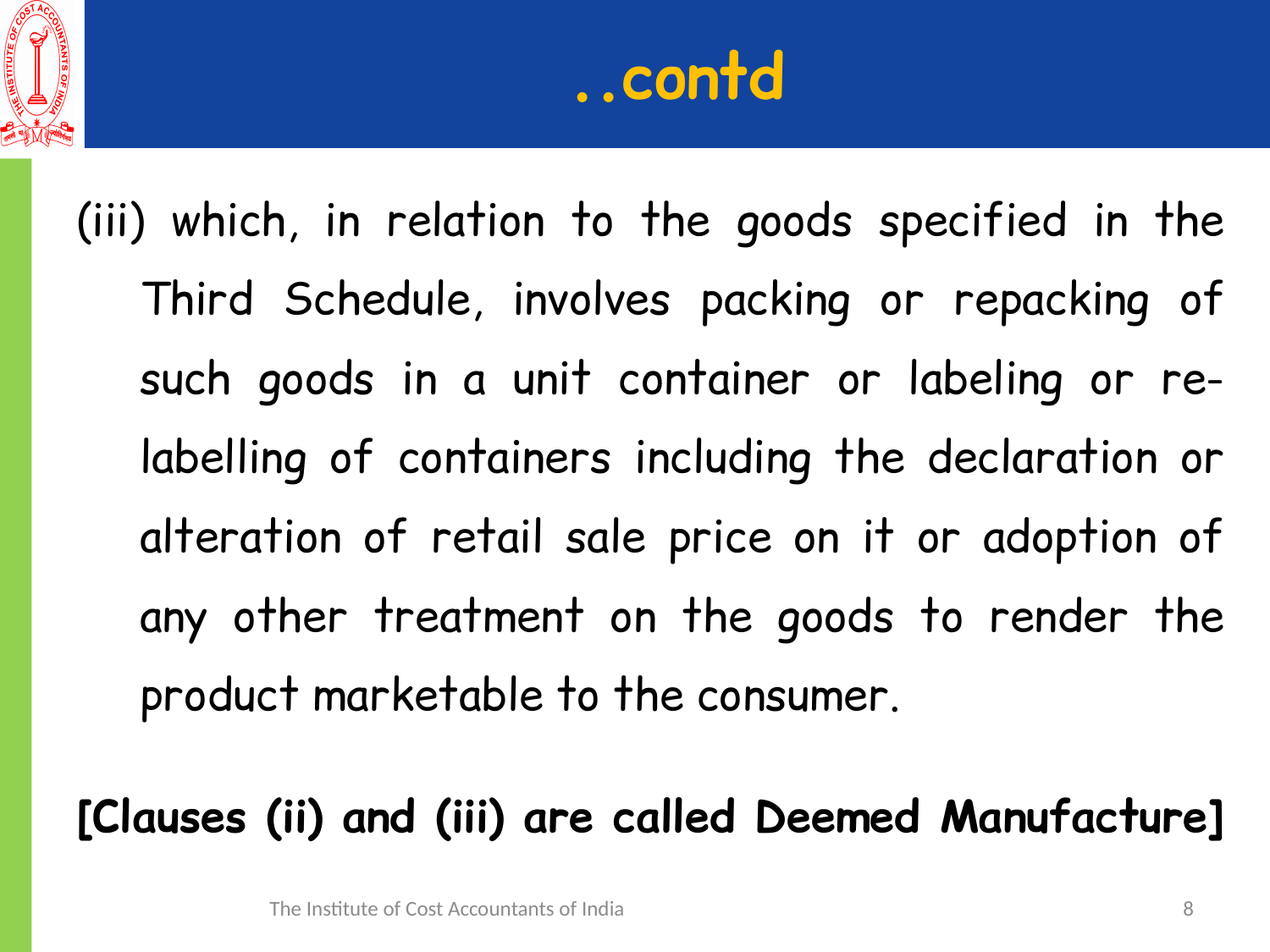

# ..contd
(iii) which, in relation to the goods specified in the Third Schedule, involves packing or repacking of such goods in a unit container or labeling or re-labelling of containers including the declaration or alteration of retail sale price on it or adoption of any other treatment on the goods to render the product marketable to the consumer.
[Clauses (ii) and (iii) are called Deemed Manufacture]

The Institute of Cost Accountants of India
8